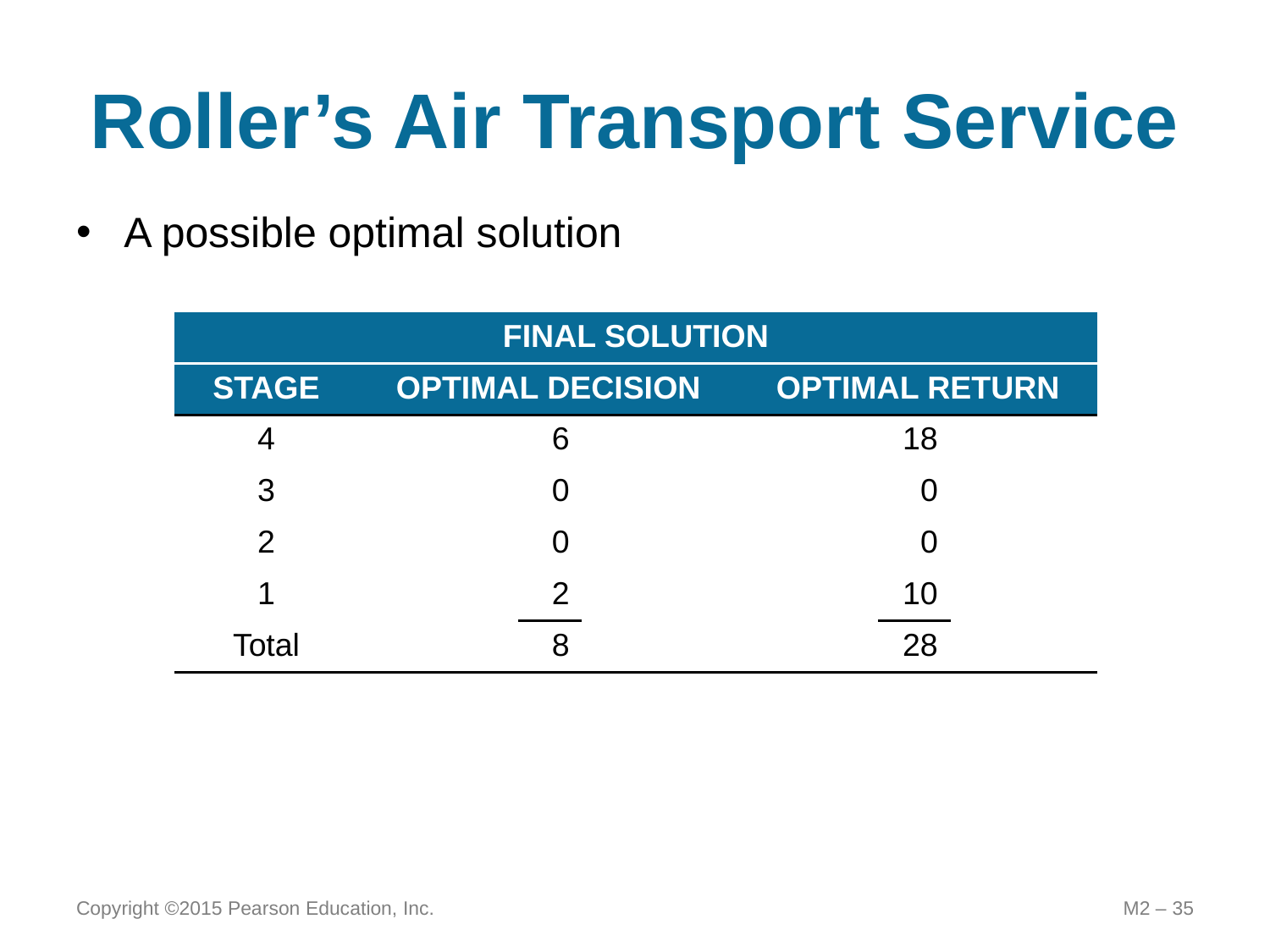

# Roller’s Air Transport Service
A possible optimal solution
| FINAL SOLUTION |  |  |  |  |  |  |
| --- | --- | --- | --- | --- | --- | --- |
| STAGE | OPTIMAL DECISION |  |  | OPTIMAL RETURN |  |  |
| 4 |  | 6 |  |  | 18 |  |
| 3 |  | 0 |  |  | 0 |  |
| 2 |  | 0 |  |  | 0 |  |
| 1 |  | 2 |  |  | 10 |  |
| Total |  | 8 |  |  | 28 |  |
Copyright ©2015 Pearson Education, Inc.
M2 – 35